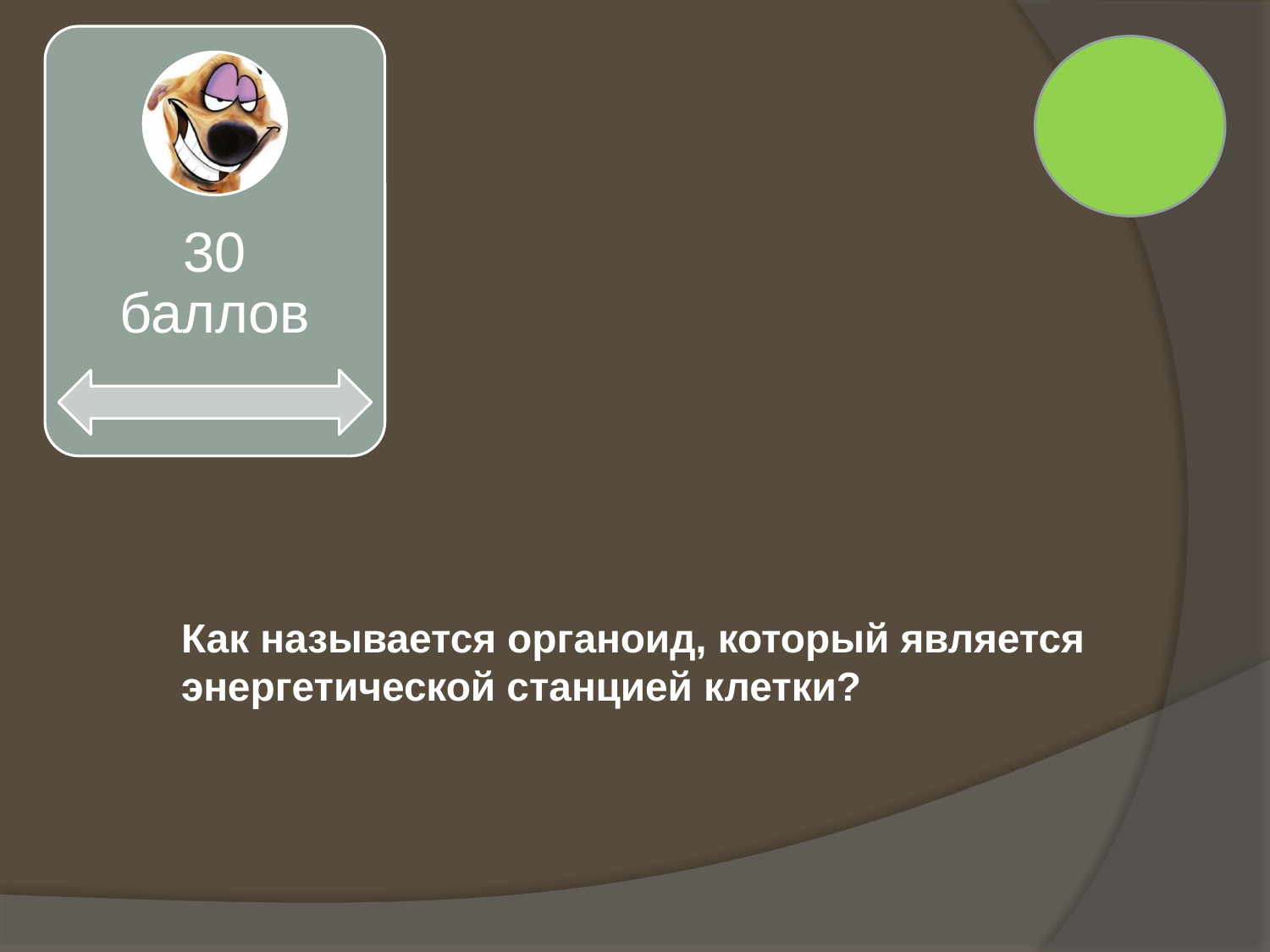

30 баллов

# Как называется органоид, который является энергетической станцией клетки?